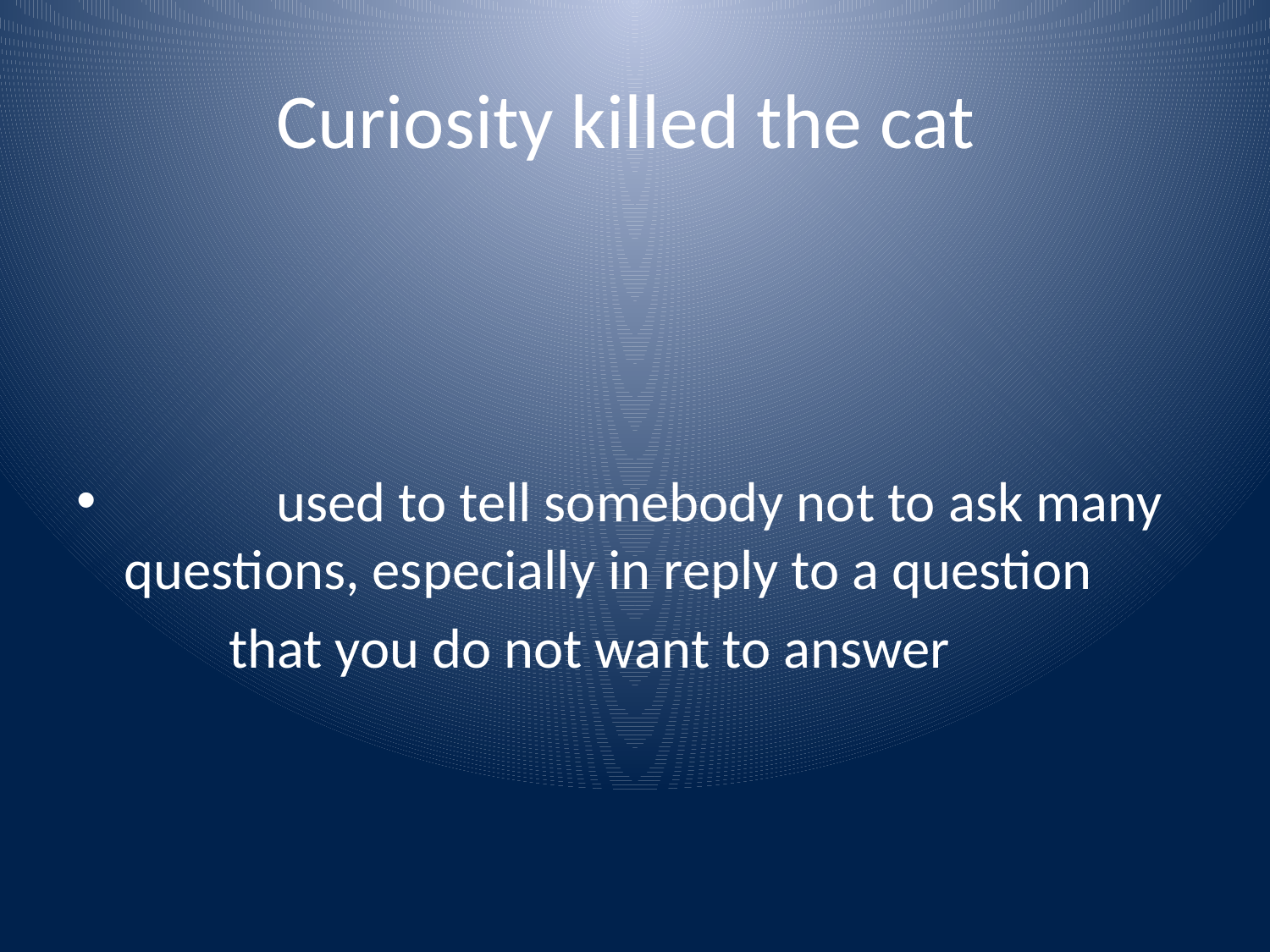

# Curiosity killed the cat

            used to tell somebody not to ask many questions, especially in reply to a question
            that you do not want to answer